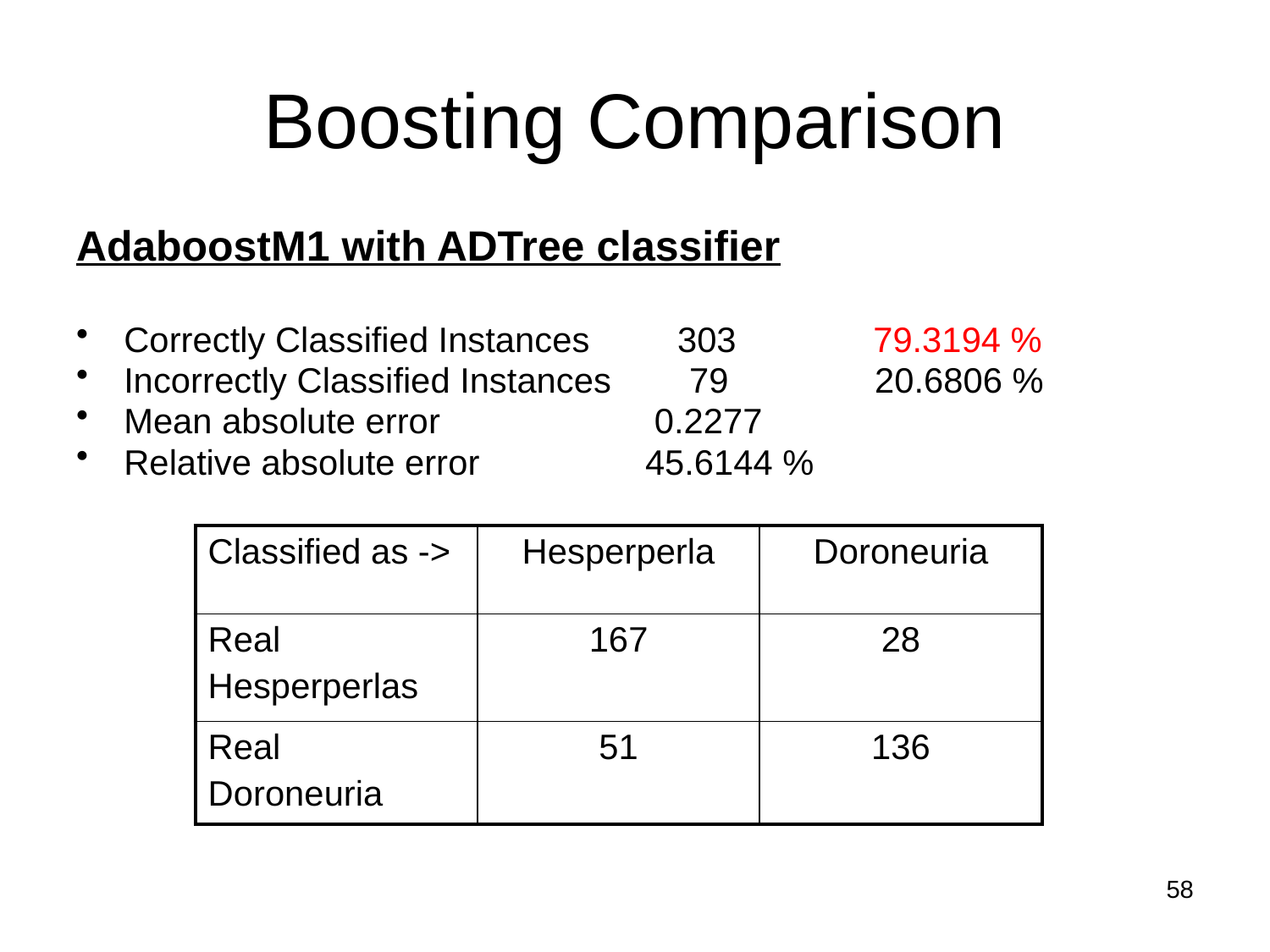

# Boosting Comparison
AdaboostM1 with ADTree classifier

Correctly Classified Instances         303              79.3194 %
Incorrectly Classified Instances        79               20.6806 %
Mean absolute error                      0.2277
Relative absolute error                 45.6144 %

| Classified as -> | Hesperperla | Doroneuria |
| --- | --- | --- |
| Real Hesperperlas | 167 | 28 |
| Real Doroneuria | 51 | 136 |
58